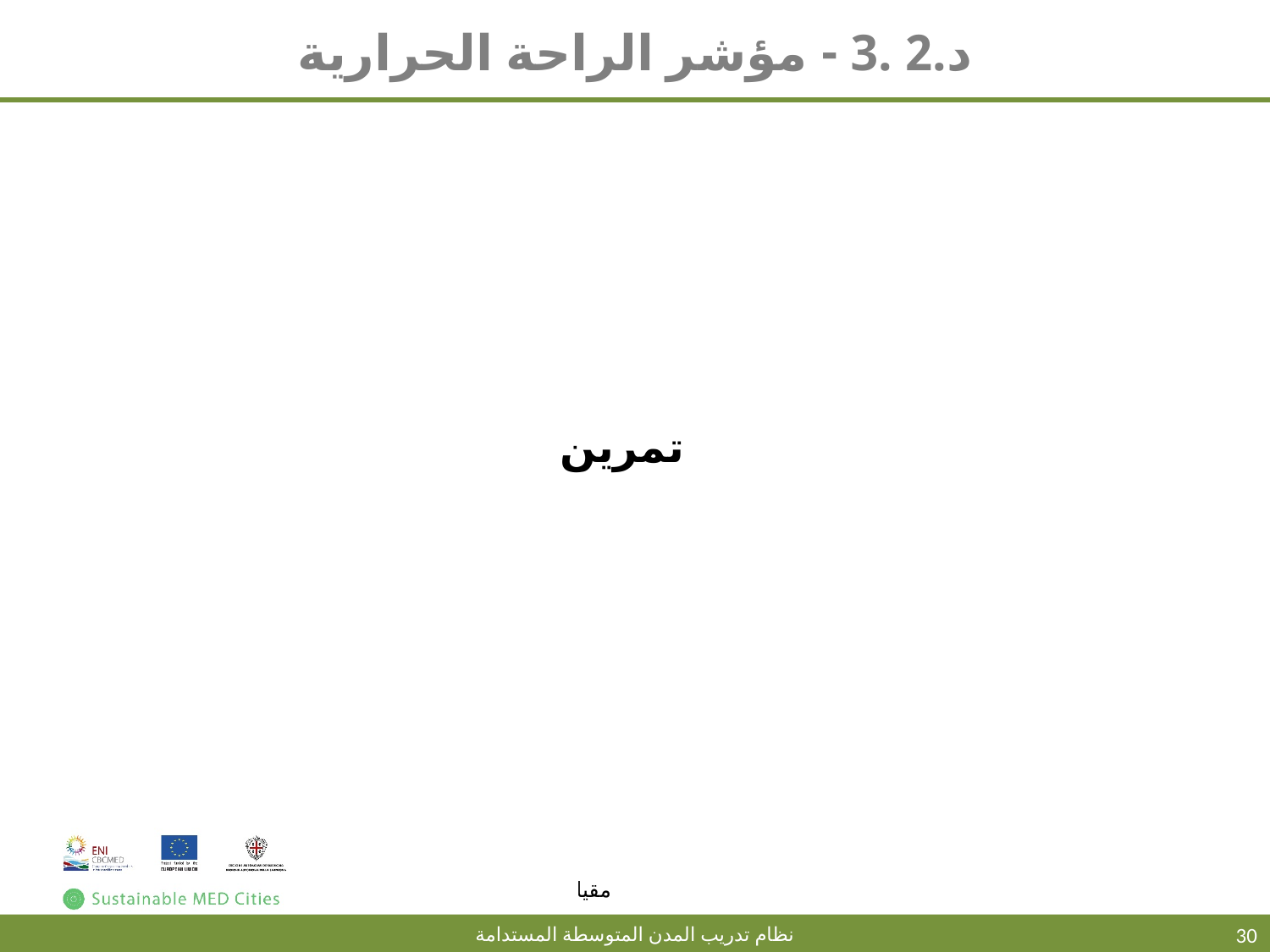

# د.2 .3 - مؤشر الراحة الحرارية

تمرين

30